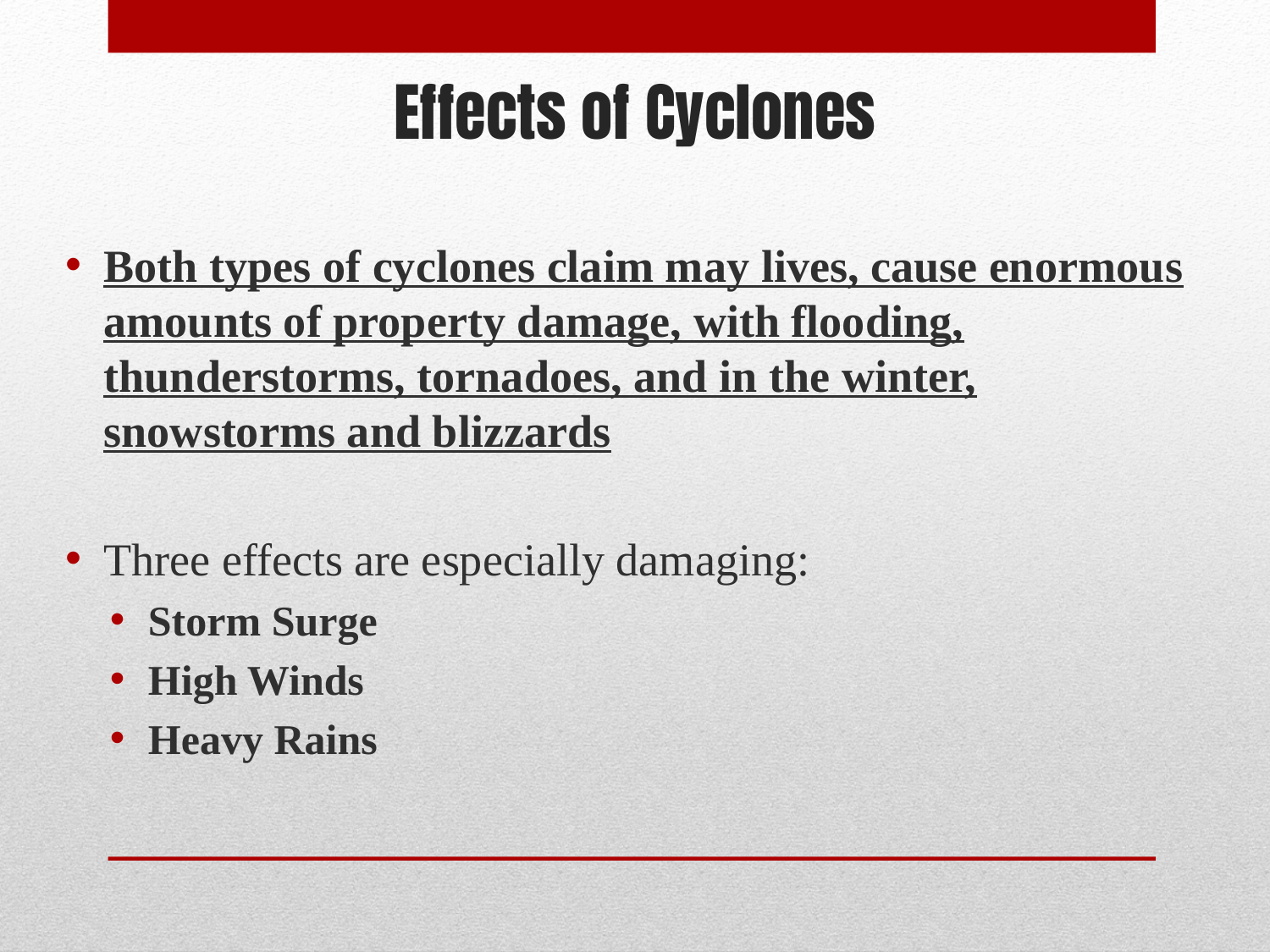

Effects of Cyclones
Both types of cyclones claim may lives, cause enormous amounts of property damage, with flooding, thunderstorms, tornadoes, and in the winter, snowstorms and blizzards

Three effects are especially damaging:
Storm Surge
High Winds
Heavy Rains